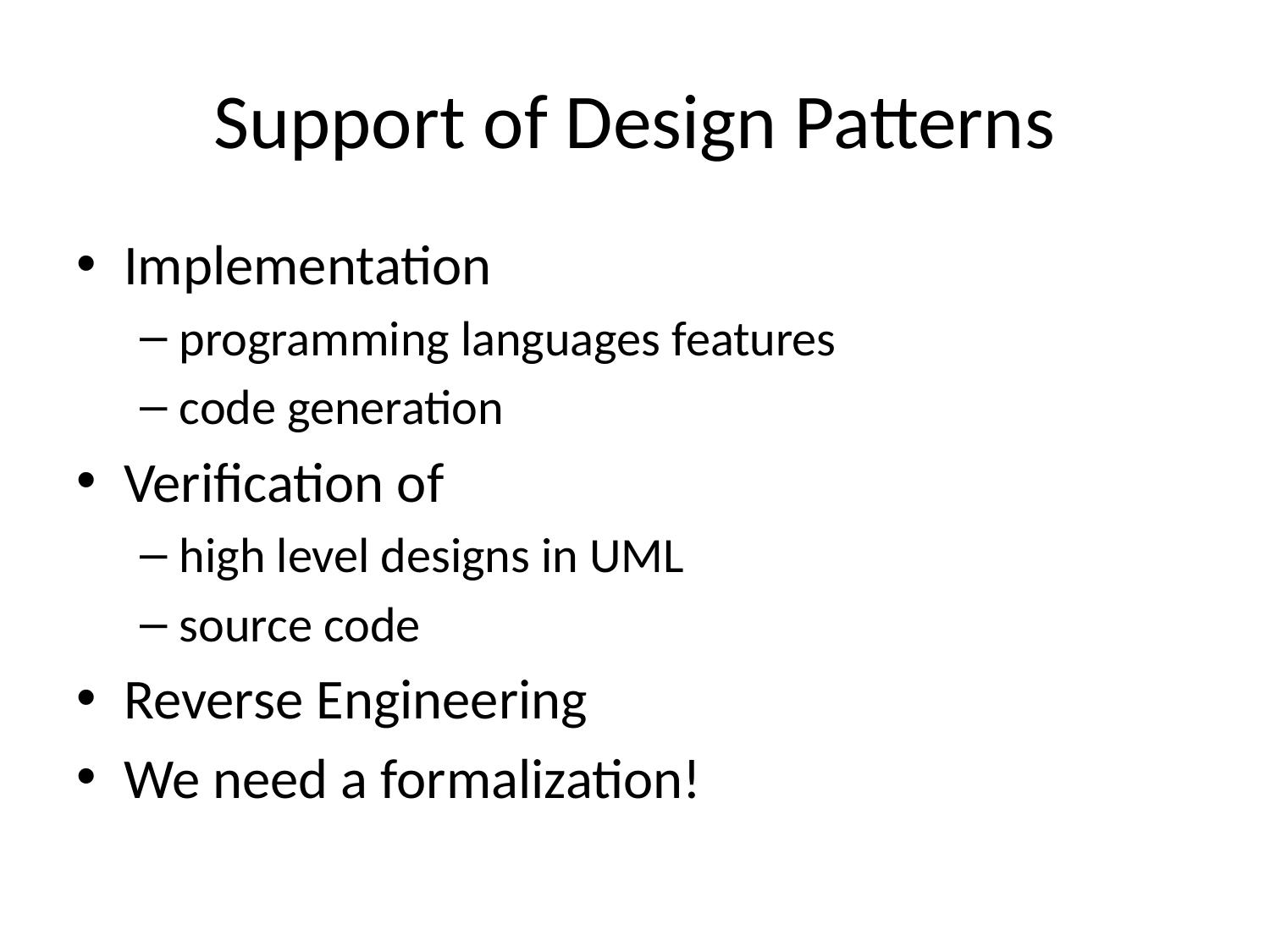

# Support of Design Patterns
Implementation
programming languages features
code generation
Verification of
high level designs in UML
source code
Reverse Engineering
We need a formalization!